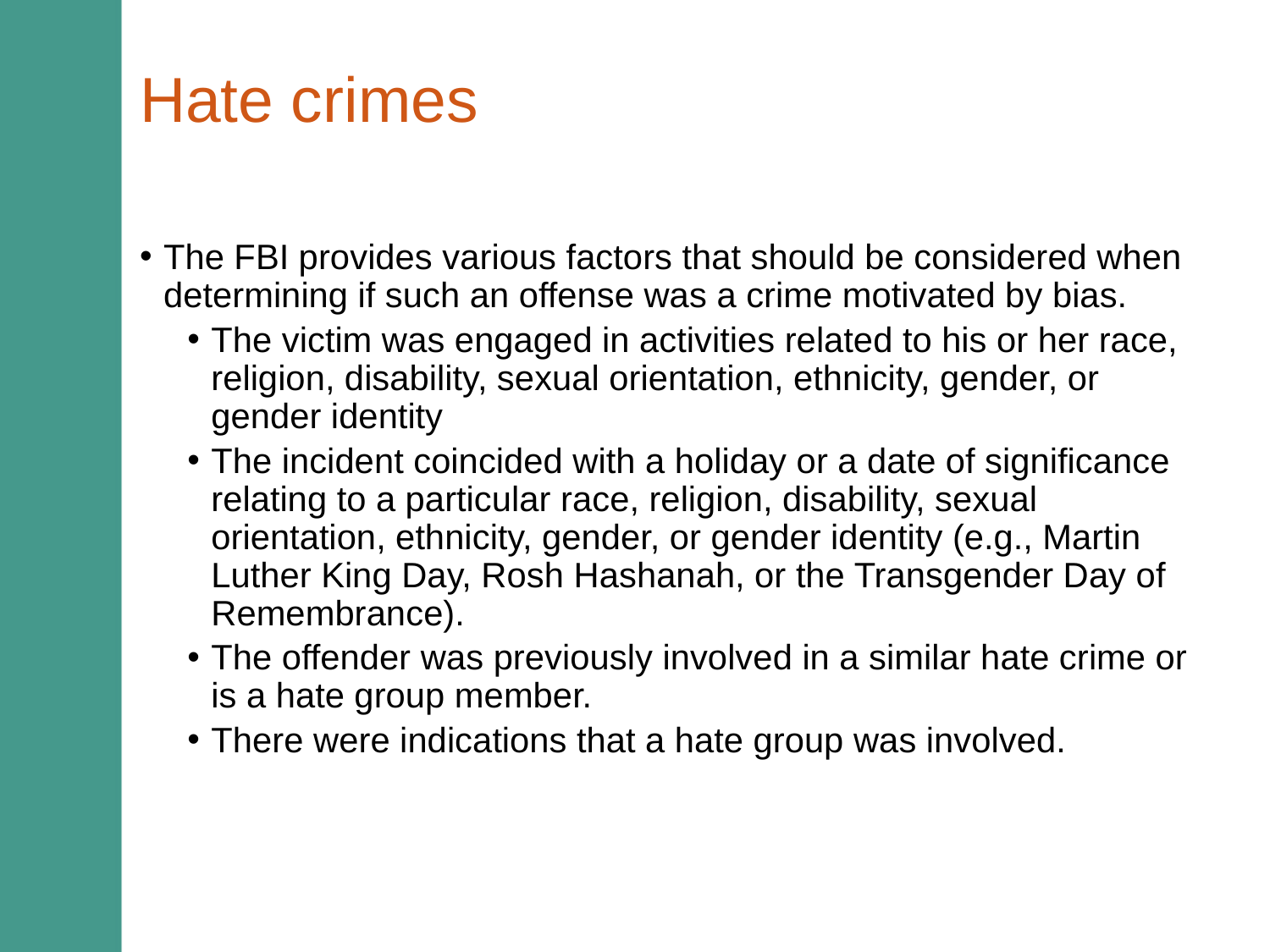

# Hate crimes
The FBI provides various factors that should be considered when determining if such an offense was a crime motivated by bias.
The victim was engaged in activities related to his or her race, religion, disability, sexual orientation, ethnicity, gender, or gender identity
The incident coincided with a holiday or a date of significance relating to a particular race, religion, disability, sexual orientation, ethnicity, gender, or gender identity (e.g., Martin Luther King Day, Rosh Hashanah, or the Transgender Day of Remembrance).
The offender was previously involved in a similar hate crime or is a hate group member.
There were indications that a hate group was involved.